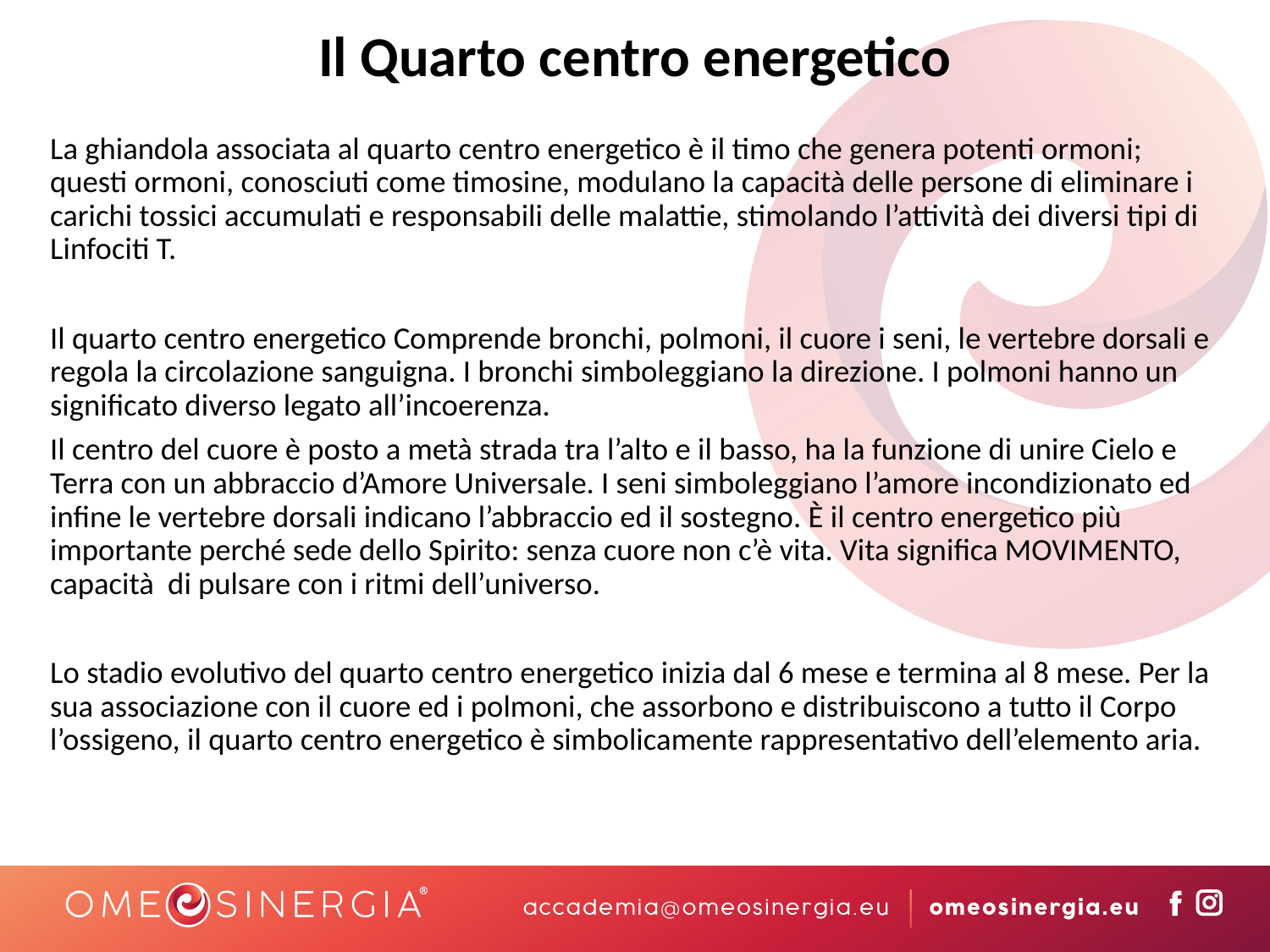

# Il Quarto centro energetico
La ghiandola associata al quarto centro energetico è il timo che genera potenti ormoni; questi ormoni, conosciuti come timosine, modulano la capacità delle persone di eliminare i carichi tossici accumulati e responsabili delle malattie, stimolando l’attività dei diversi tipi di Linfociti T.

Il quarto centro energetico Comprende bronchi, polmoni, il cuore i seni, le vertebre dorsali e regola la circolazione sanguigna. I bronchi simboleggiano la direzione. I polmoni hanno un significato diverso legato all’incoerenza.
Il centro del cuore è posto a metà strada tra l’alto e il basso, ha la funzione di unire Cielo e Terra con un abbraccio d’Amore Universale. I seni simboleggiano l’amore incondizionato ed infine le vertebre dorsali indicano l’abbraccio ed il sostegno. È il centro energetico più importante perché sede dello Spirito: senza cuore non c’è vita. Vita significa MOVIMENTO,  capacità  di pulsare con i ritmi dell’universo.

Lo stadio evolutivo del quarto centro energetico inizia dal 6 mese e termina al 8 mese. Per la sua associazione con il cuore ed i polmoni, che assorbono e distribuiscono a tutto il Corpo l’ossigeno, il quarto centro energetico è simbolicamente rappresentativo dell’elemento aria.